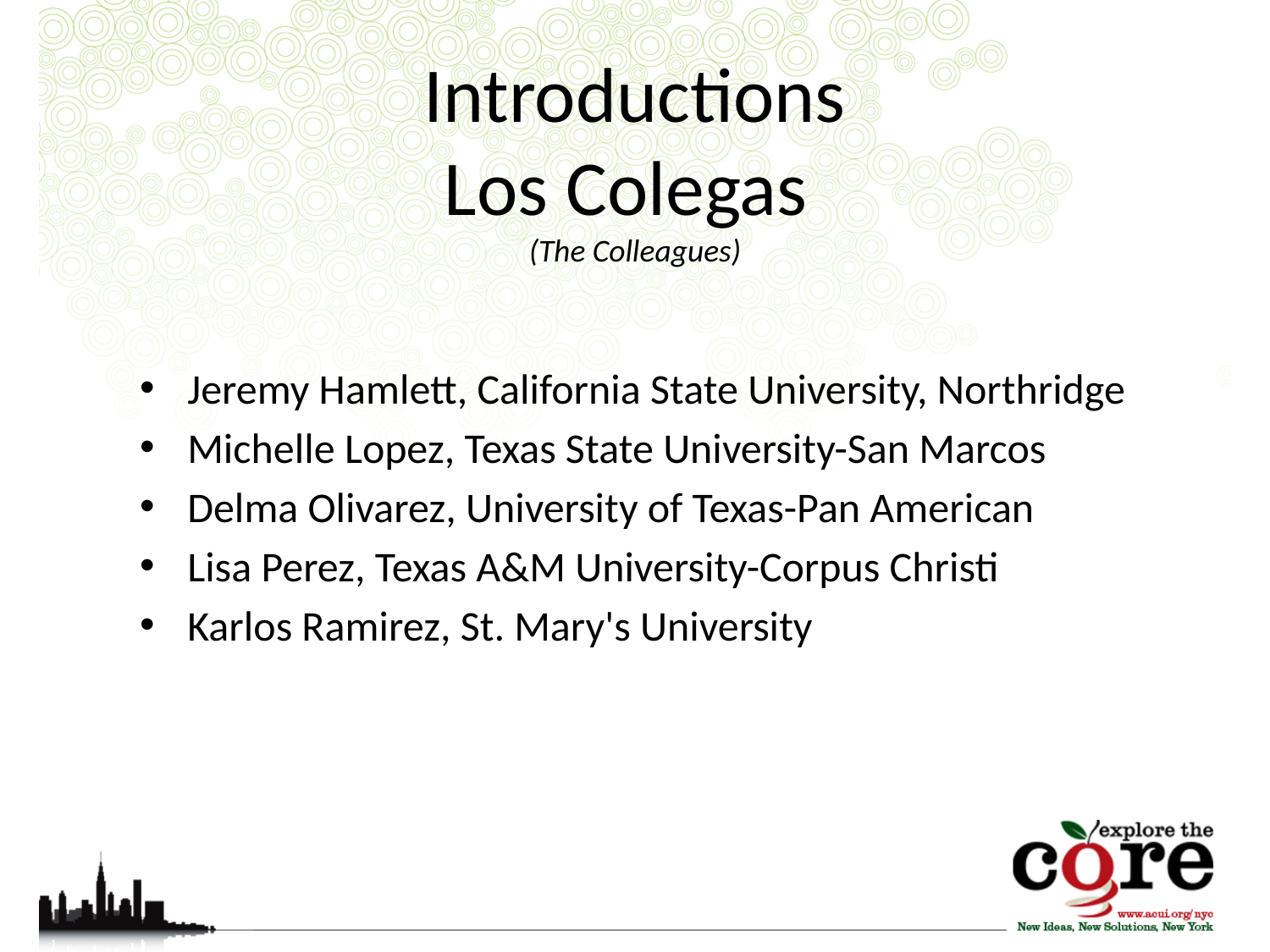

# Introductions Los Colegas (The Colleagues)

Jeremy Hamlett, California State University, Northridge
Michelle Lopez, Texas State University-San Marcos
Delma Olivarez, University of Texas-Pan American
Lisa Perez, Texas A&M University-Corpus Christi
Karlos Ramirez, St. Mary's University